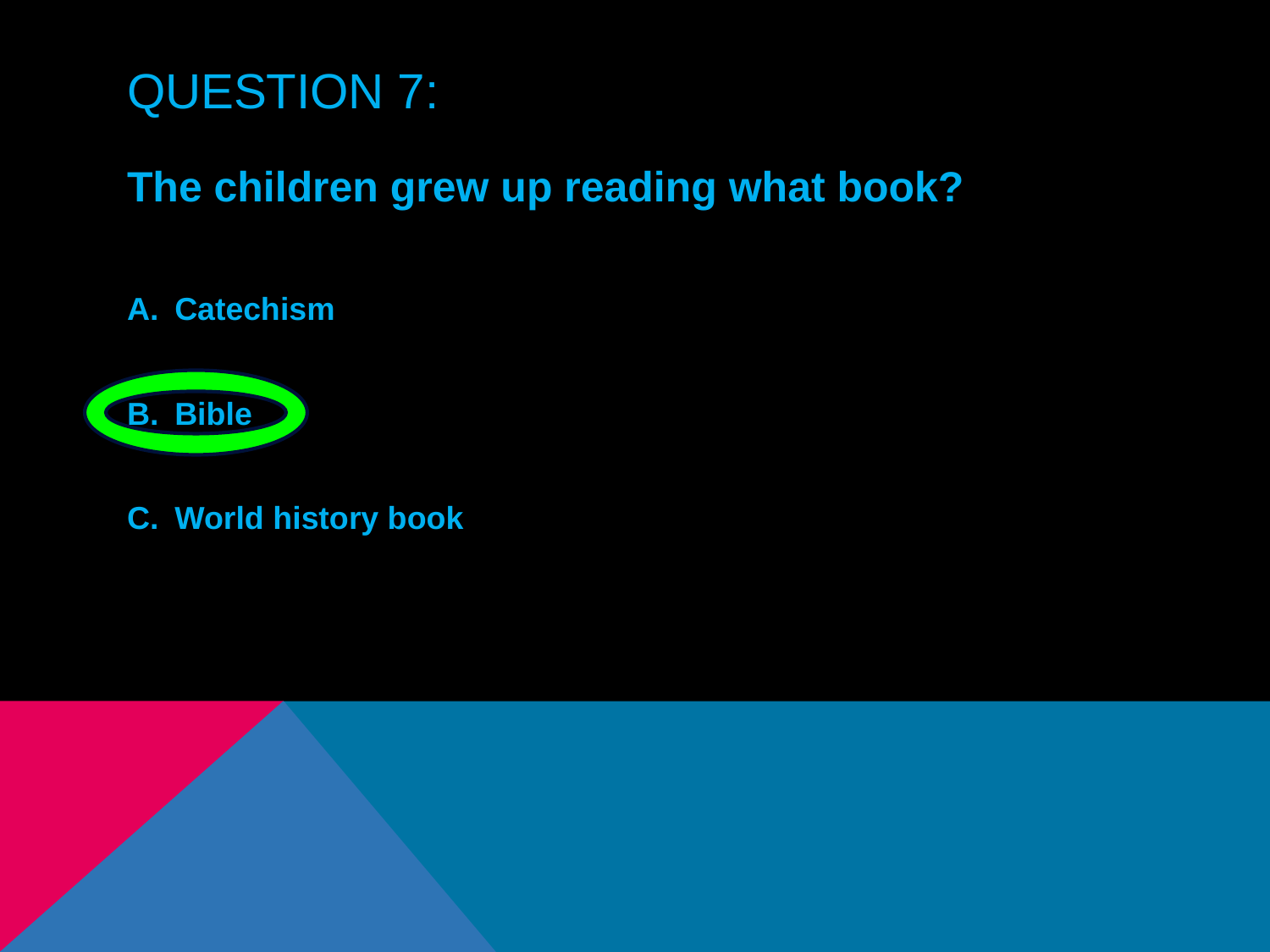

# Question 7:
The children grew up reading what book?

Catechism

Bible

World history book